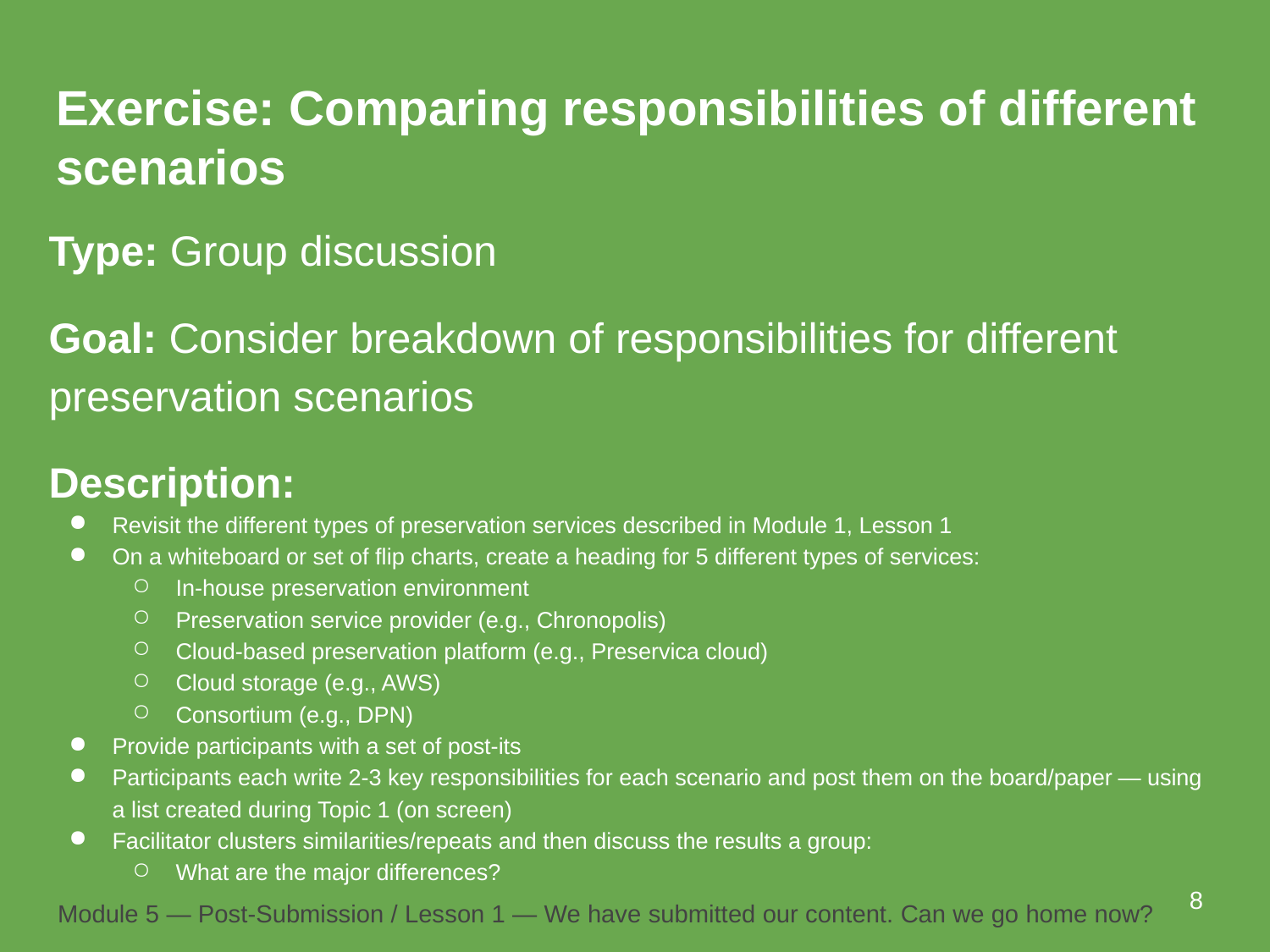

# Exercise: Comparing responsibilities of different scenarios
Type: Group discussion
Goal: Consider breakdown of responsibilities for different preservation scenarios
Description:
Revisit the different types of preservation services described in Module 1, Lesson 1
On a whiteboard or set of flip charts, create a heading for 5 different types of services:
In-house preservation environment
Preservation service provider (e.g., Chronopolis)
Cloud-based preservation platform (e.g., Preservica cloud)
Cloud storage (e.g., AWS)
Consortium (e.g., DPN)
Provide participants with a set of post-its
Participants each write 2-3 key responsibilities for each scenario and post them on the board/paper — using a list created during Topic 1 (on screen)
Facilitator clusters similarities/repeats and then discuss the results a group:
What are the major differences?
8
Module 5 — Post-Submission / Lesson 1 — We have submitted our content. Can we go home now?